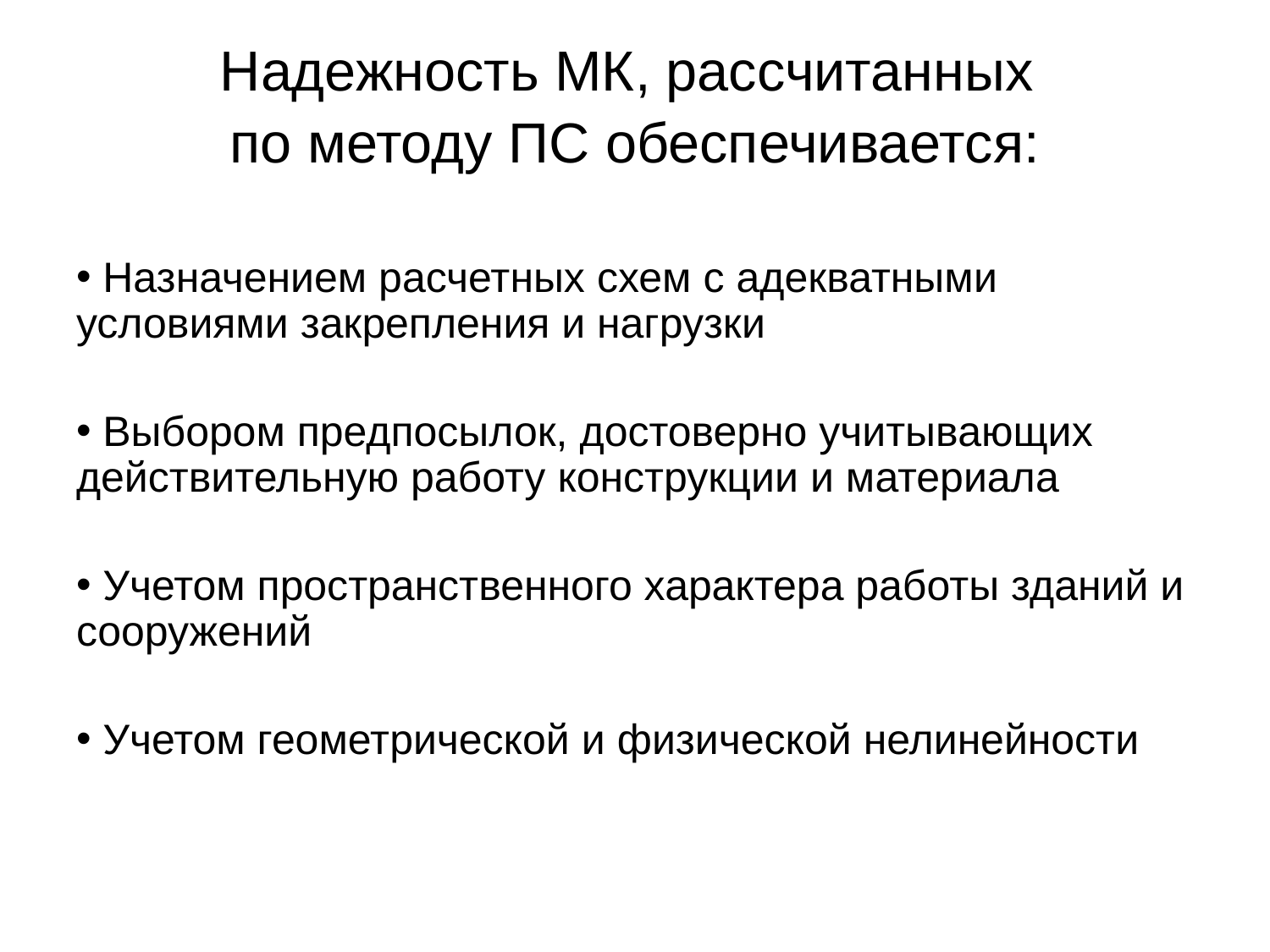

Надежность МК, рассчитанных
по методу ПС обеспечивается:

 Назначением расчетных схем с адекватными условиями закрепления и нагрузки

 Выбором предпосылок, достоверно учитывающих действительную работу конструкции и материала

 Учетом пространственного характера работы зданий и сооружений

 Учетом геометрической и физической нелинейности